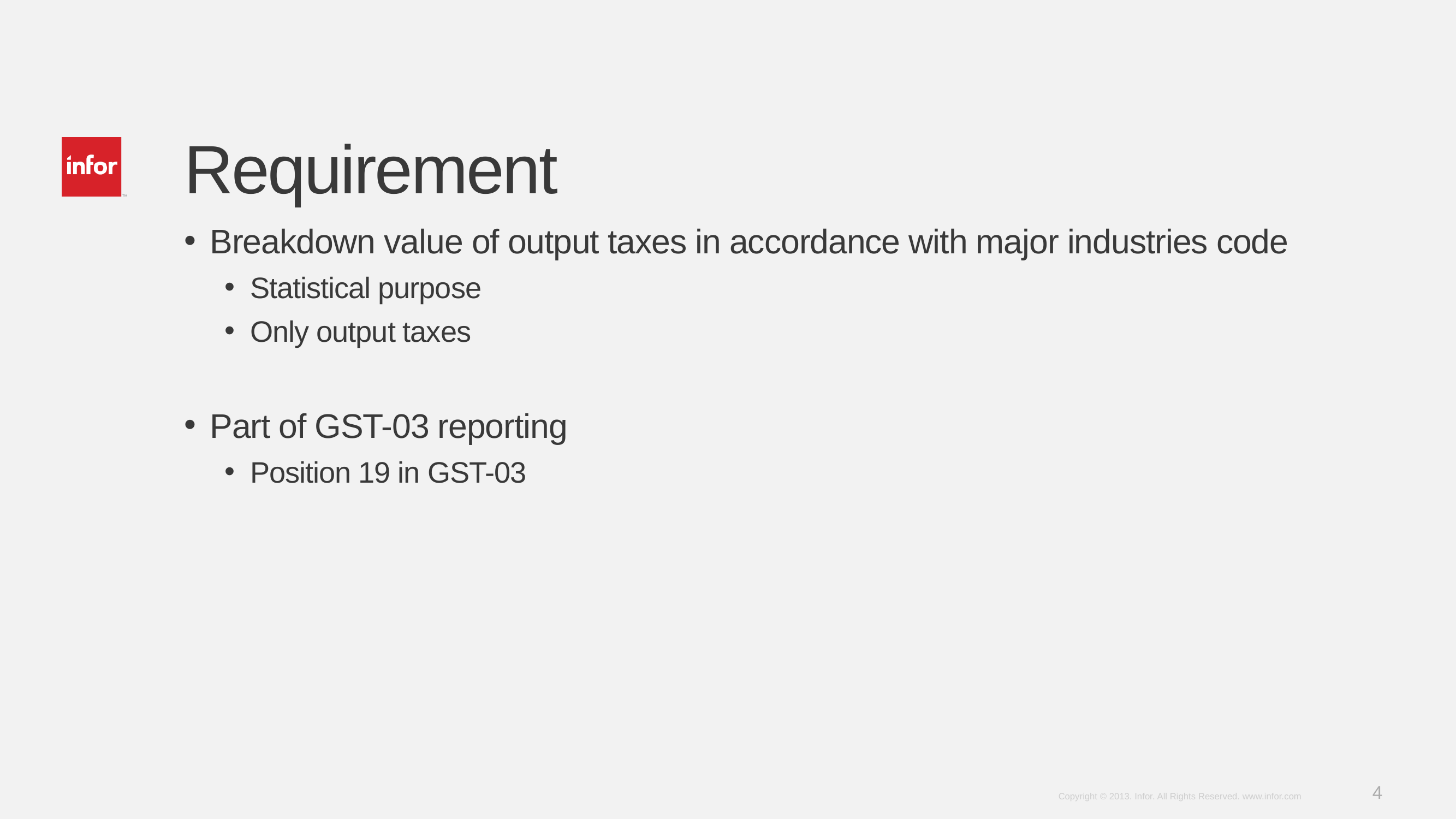

# Requirement
Breakdown value of output taxes in accordance with major industries code
Statistical purpose
Only output taxes

Part of GST-03 reporting
Position 19 in GST-03